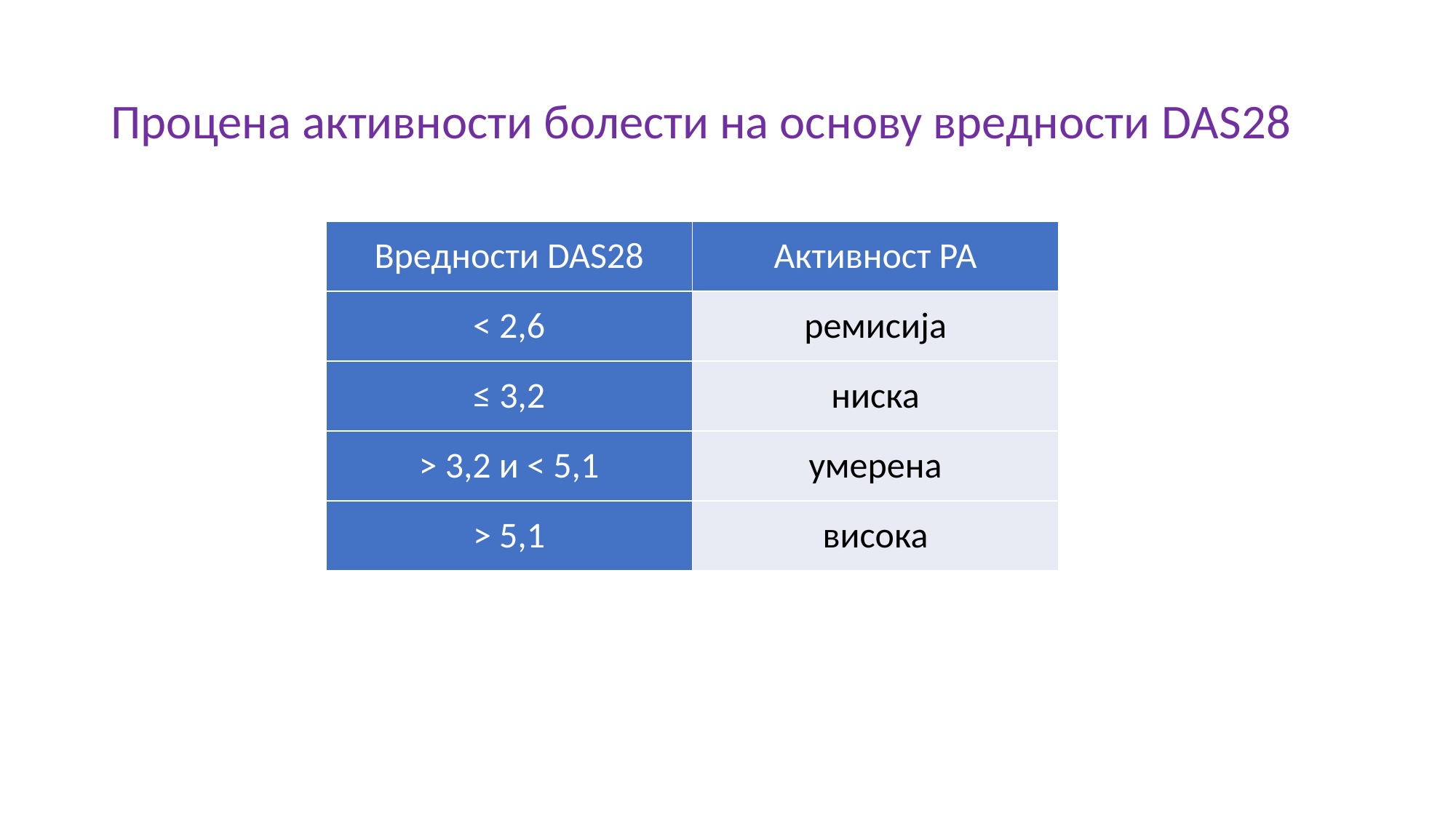

# Процена активности болести на основу вредности DAS28
| Вредности DAS28 | Активност РА |
| --- | --- |
| < 2,6 | ремисија |
| ≤ 3,2 | ниска |
| > 3,2 и < 5,1 | умерена |
| > 5,1 | висока |